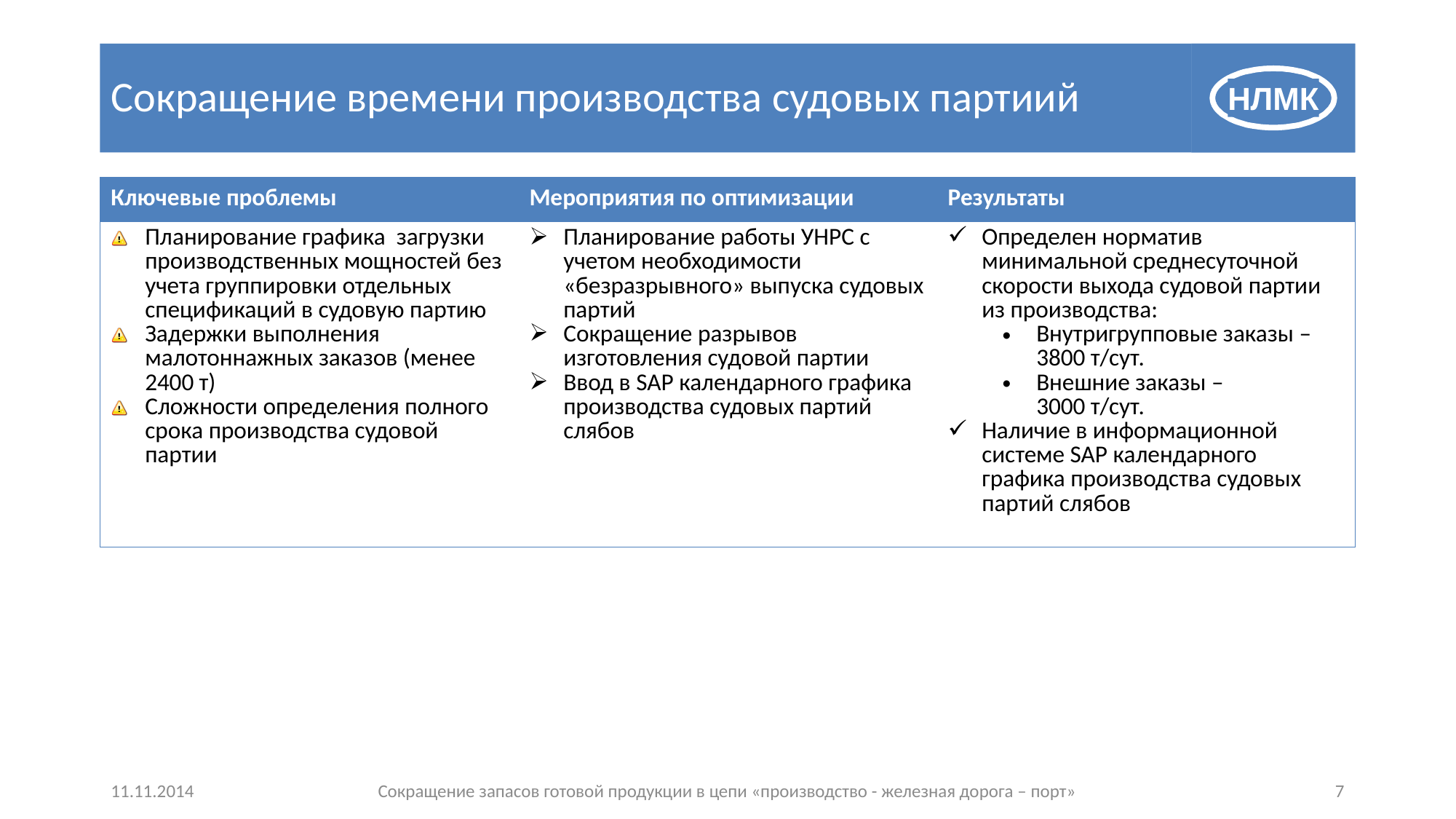

# Сокращение времени производства судовых партиий
| Ключевые проблемы | Мероприятия по оптимизации | Результаты |
| --- | --- | --- |
| Планирование графика загрузки производственных мощностей без учета группировки отдельных спецификаций в судовую партию Задержки выполнения малотоннажных заказов (менее 2400 т) Сложности определения полного срока производства судовой партии | Планирование работы УНРС с учетом необходимости «безразрывного» выпуска судовых партий Сокращение разрывов изготовления судовой партии Ввод в SAP календарного графика производства судовых партий слябов | Определен норматив минимальной среднесуточной скорости выхода судовой партии из производства: Внутригрупповые заказы – 3800 т/сут. Внешние заказы – 3000 т/сут. Наличие в информационной системе SAP календарного графика производства судовых партий слябов |
11.11.2014
7
Сокращение запасов готовой продукции в цепи «производство - железная дорога – порт»